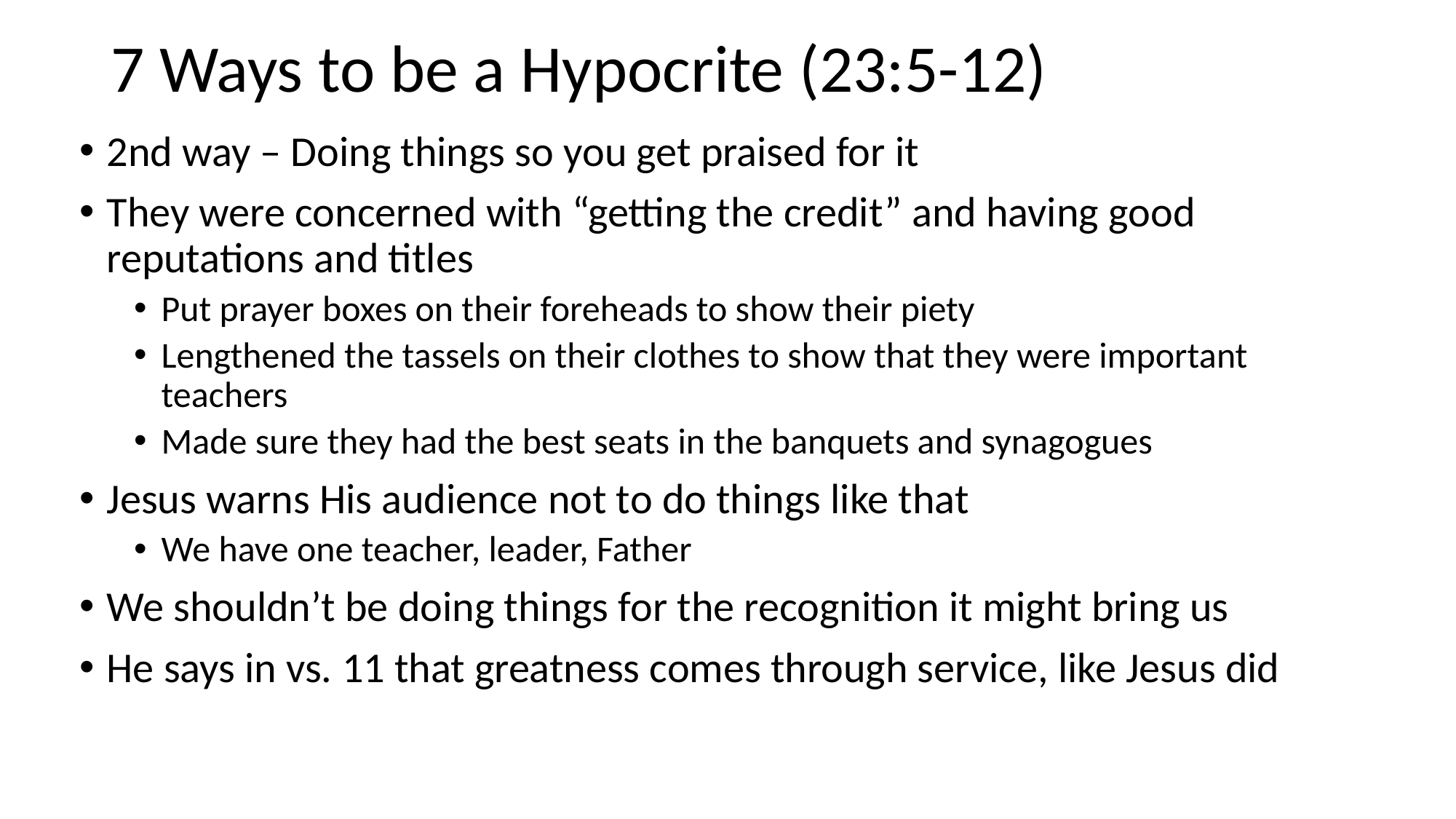

# 7 Ways to be a Hypocrite (23:5-12)
2nd way – Doing things so you get praised for it
They were concerned with “getting the credit” and having good reputations and titles
Put prayer boxes on their foreheads to show their piety
Lengthened the tassels on their clothes to show that they were important teachers
Made sure they had the best seats in the banquets and synagogues
Jesus warns His audience not to do things like that
We have one teacher, leader, Father
We shouldn’t be doing things for the recognition it might bring us
He says in vs. 11 that greatness comes through service, like Jesus did